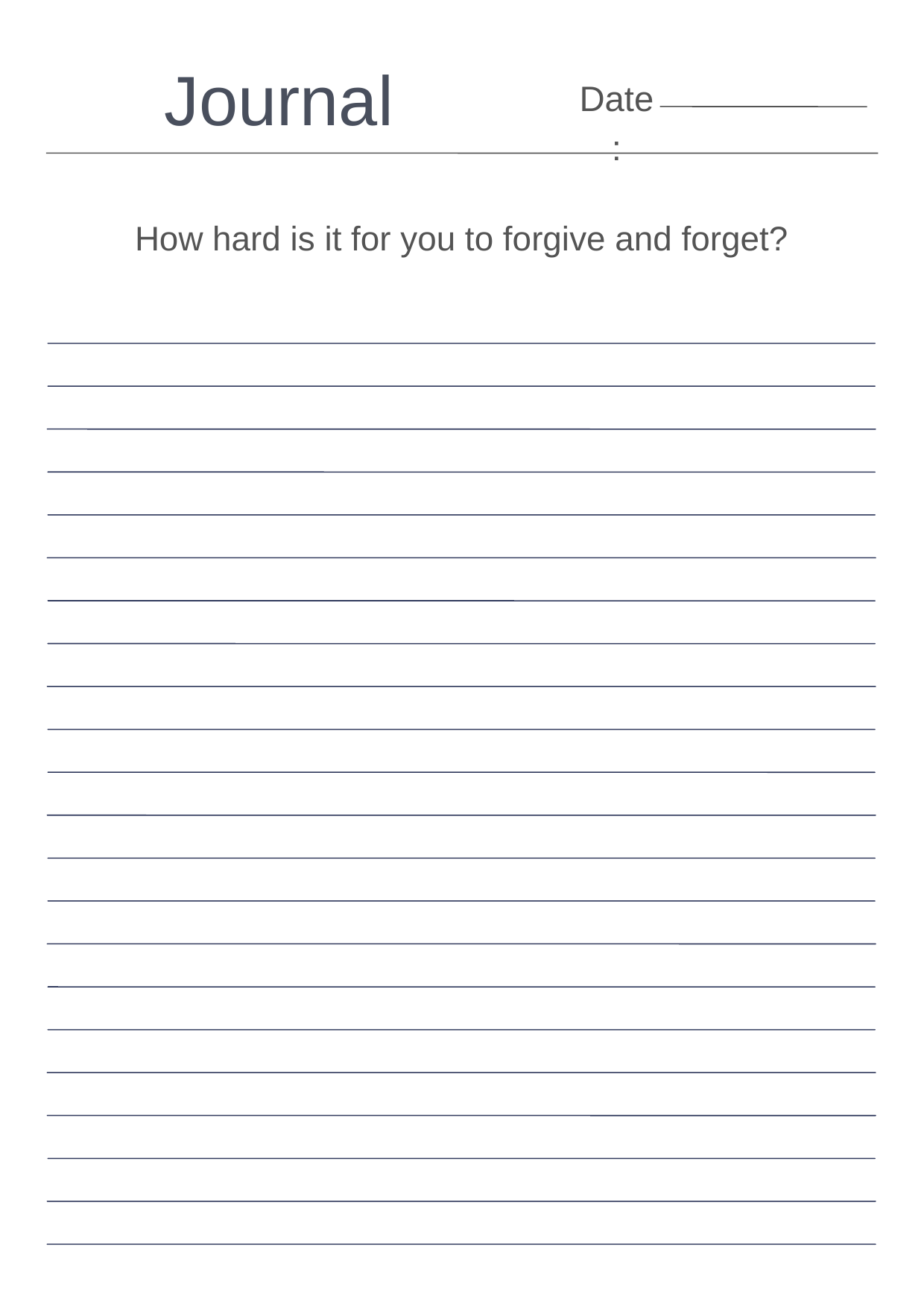

Journal
Date:

How hard is it for you to forgive and forget?